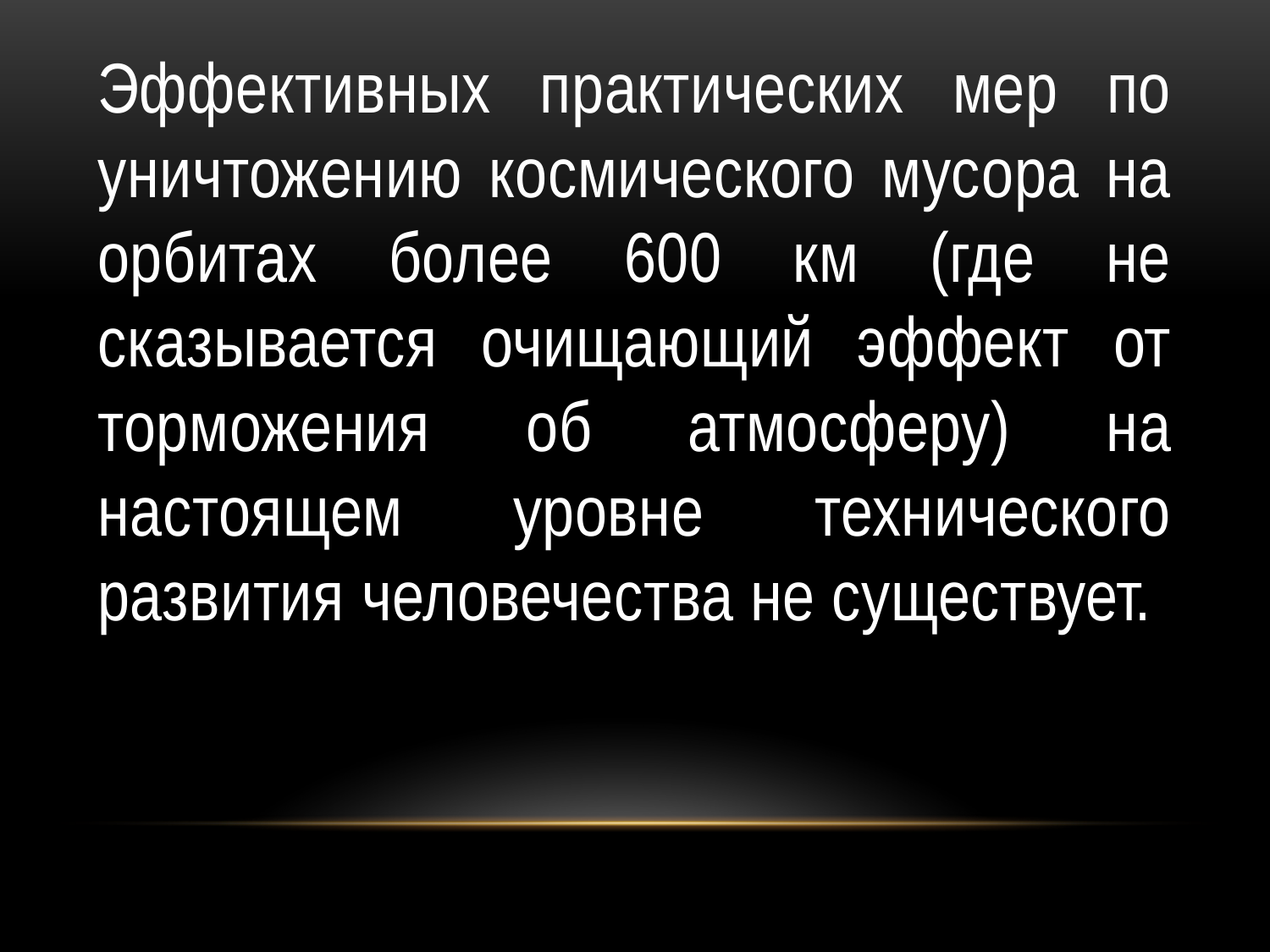

Эффективных практических мер по уничтожению космического мусора на орбитах более 600 км (где не сказывается очищающий эффект от торможения об атмосферу) на настоящем уровне технического развития человечества не существует.
#